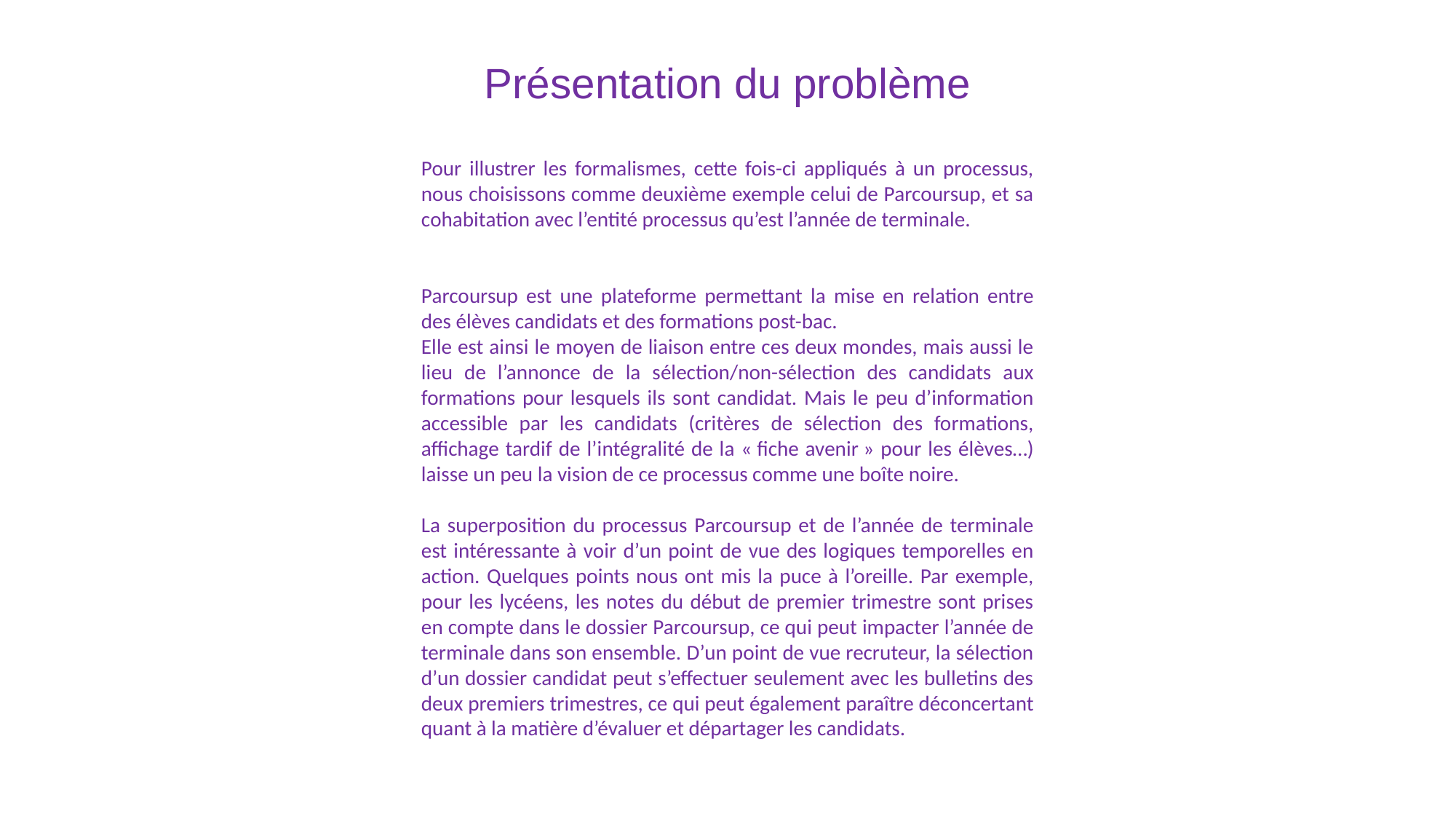

Présentation du problème
Pour illustrer les formalismes, cette fois-ci appliqués à un processus, nous choisissons comme deuxième exemple celui de Parcoursup, et sa cohabitation avec l’entité processus qu’est l’année de terminale.

Parcoursup est une plateforme permettant la mise en relation entre des élèves candidats et des formations post-bac.
Elle est ainsi le moyen de liaison entre ces deux mondes, mais aussi le lieu de l’annonce de la sélection/non-sélection des candidats aux formations pour lesquels ils sont candidat. Mais le peu d’information accessible par les candidats (critères de sélection des formations, affichage tardif de l’intégralité de la « fiche avenir » pour les élèves…) laisse un peu la vision de ce processus comme une boîte noire.

La superposition du processus Parcoursup et de l’année de terminale est intéressante à voir d’un point de vue des logiques temporelles en action. Quelques points nous ont mis la puce à l’oreille. Par exemple, pour les lycéens, les notes du début de premier trimestre sont prises en compte dans le dossier Parcoursup, ce qui peut impacter l’année de terminale dans son ensemble. D’un point de vue recruteur, la sélection d’un dossier candidat peut s’effectuer seulement avec les bulletins des deux premiers trimestres, ce qui peut également paraître déconcertant quant à la matière d’évaluer et départager les candidats.